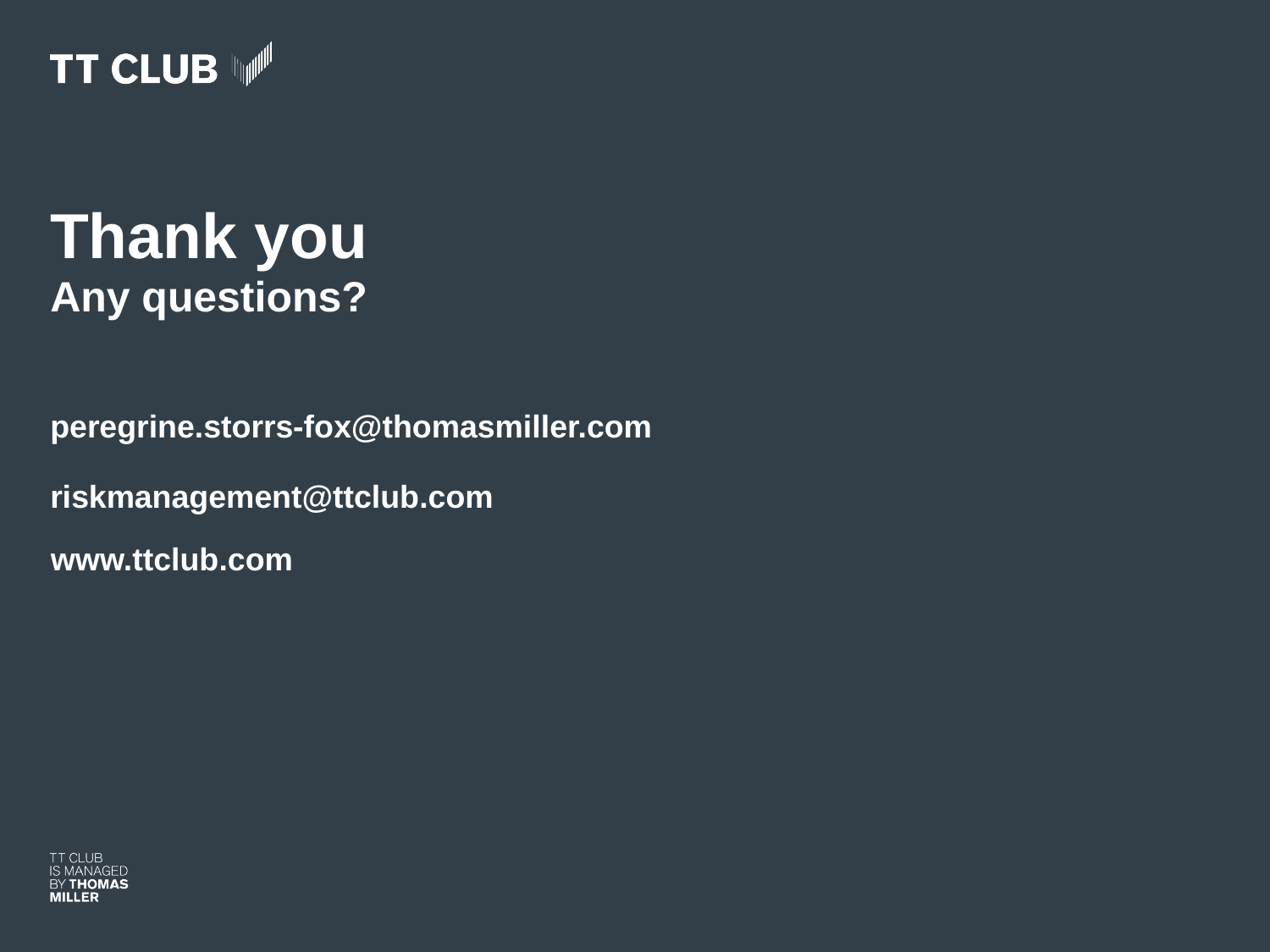

Thank you
Any questions?
peregrine.storrs-fox@thomasmiller.com

riskmanagement@ttclub.com
www.ttclub.com